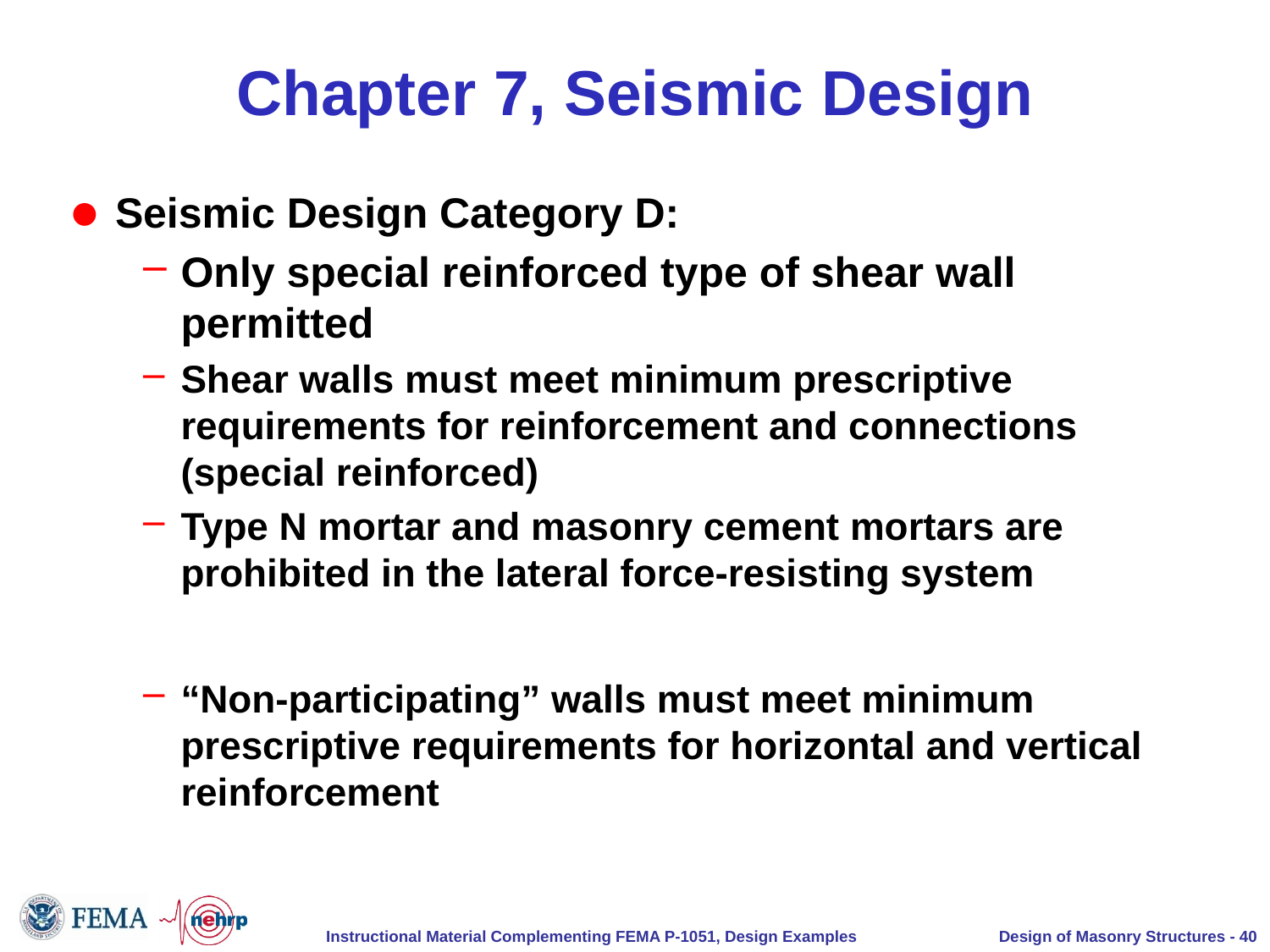

# Chapter 7, Seismic Design
Seismic Design Category D:
Only special reinforced type of shear wall permitted
Shear walls must meet minimum prescriptive requirements for reinforcement and connections (special reinforced)
Type N mortar and masonry cement mortars are prohibited in the lateral force-resisting system

“Non-participating” walls must meet minimum prescriptive requirements for horizontal and vertical reinforcement
Design of Masonry Structures - 40
Instructional Material Complementing FEMA P-1051, Design Examples